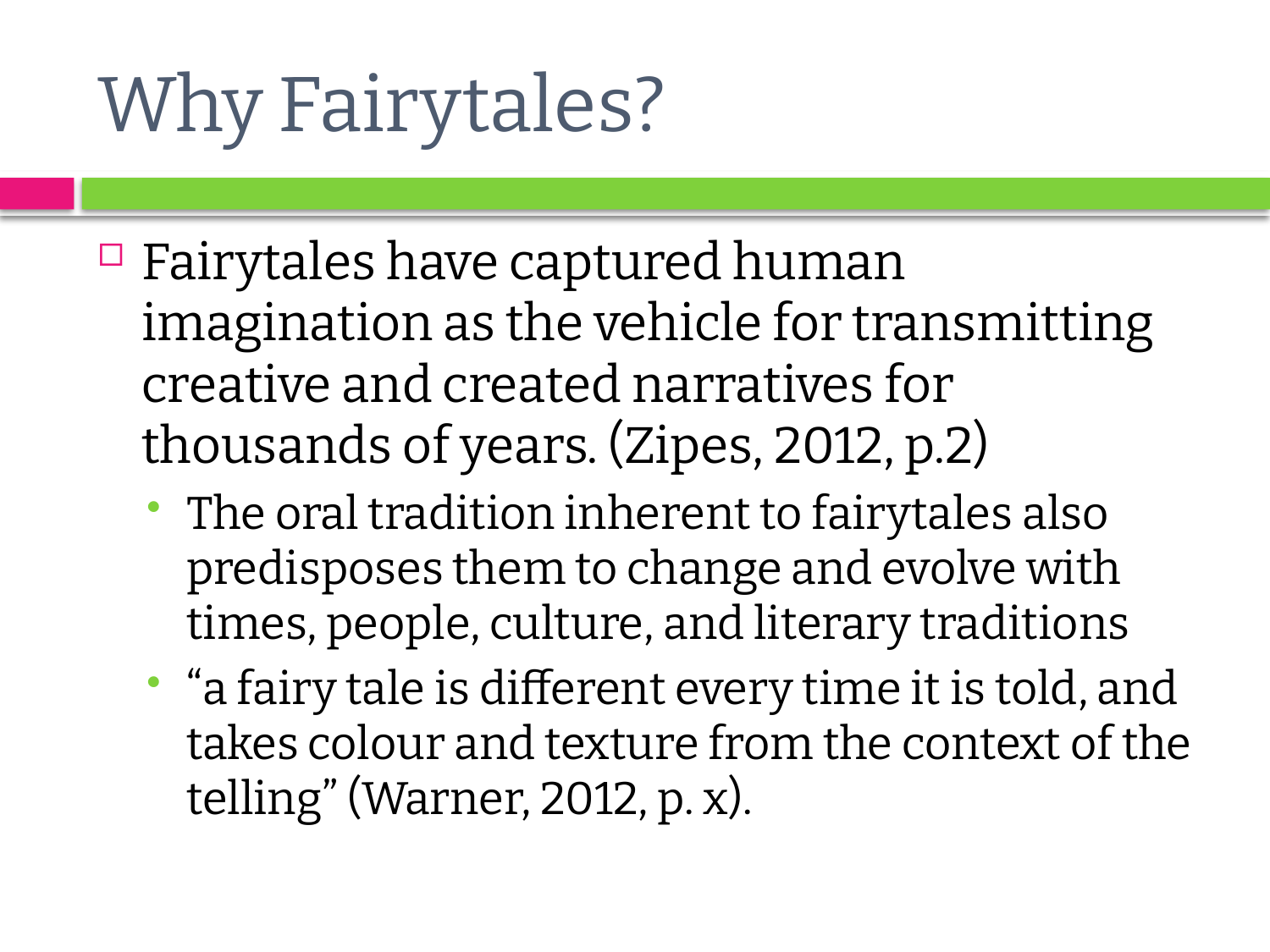

# Why Fairytales?
Fairytales have captured human imagination as the vehicle for transmitting creative and created narratives for thousands of years. (Zipes, 2012, p.2)
The oral tradition inherent to fairytales also predisposes them to change and evolve with times, people, culture, and literary traditions
“a fairy tale is different every time it is told, and takes colour and texture from the context of the telling” (Warner, 2012, p. x).